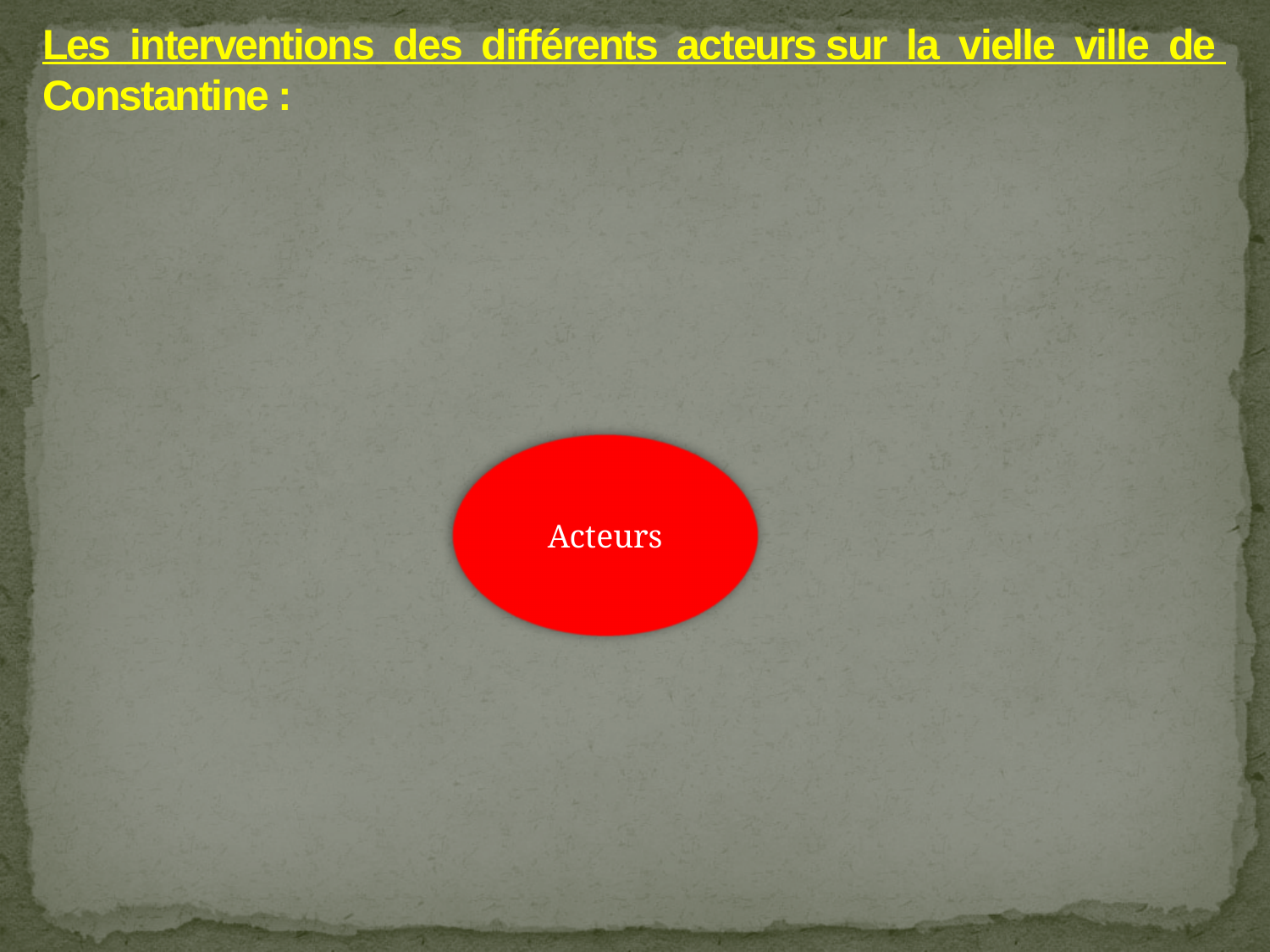

# Les  interventions  des  différents  acteurs sur  la  vielle  ville  de  Constantine :
Acteurs